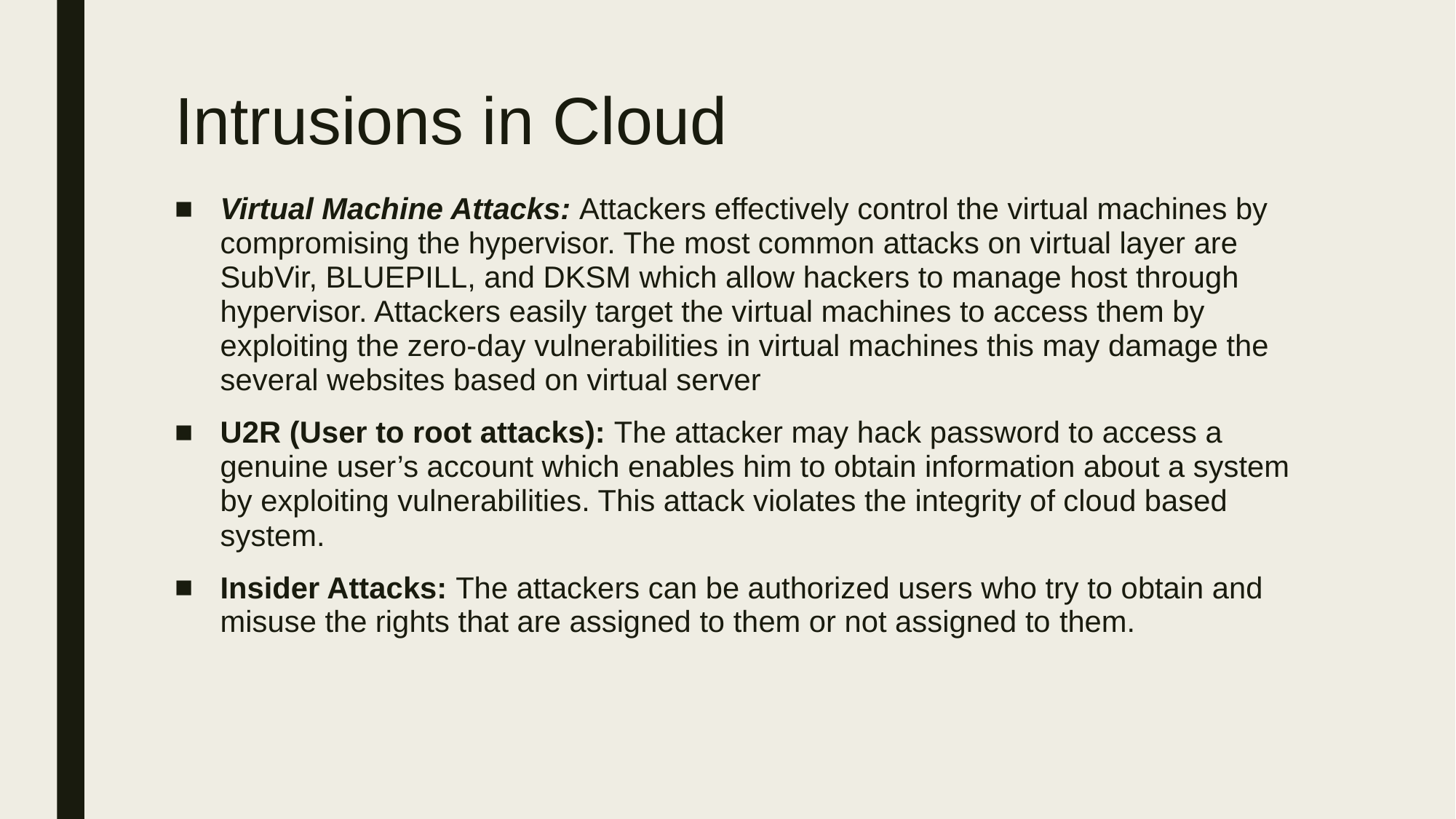

# Intrusions in Cloud
Virtual Machine Attacks: Attackers effectively control the virtual machines by compromising the hypervisor. The most common attacks on virtual layer are SubVir, BLUEPILL, and DKSM which allow hackers to manage host through hypervisor. Attackers easily target the virtual machines to access them by exploiting the zero-day vulnerabilities in virtual machines this may damage the several websites based on virtual server
U2R (User to root attacks): The attacker may hack password to access a genuine user’s account which enables him to obtain information about a system by exploiting vulnerabilities. This attack violates the integrity of cloud based system.
Insider Attacks: The attackers can be authorized users who try to obtain and misuse the rights that are assigned to them or not assigned to them.